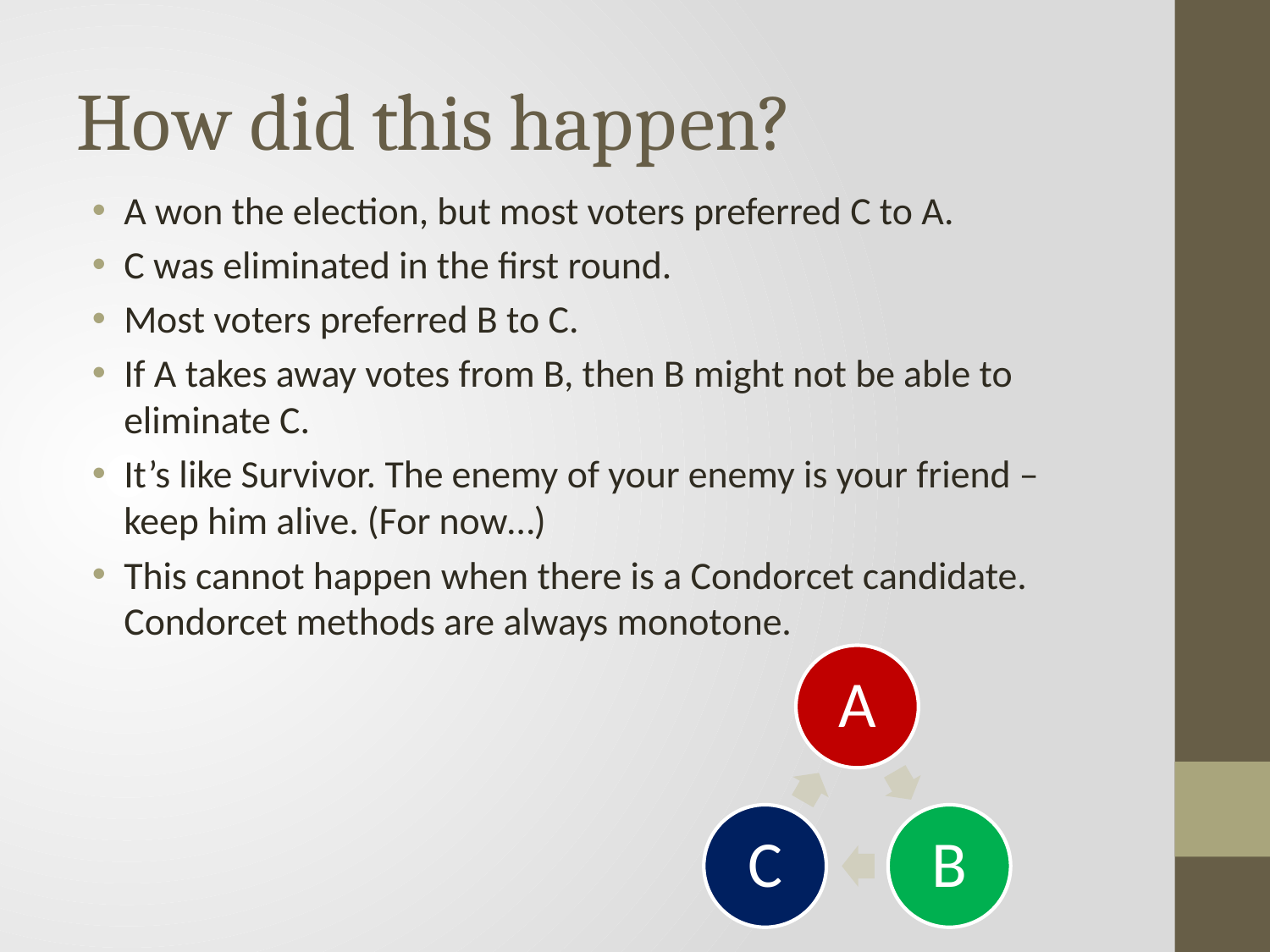

# How did this happen?
A won the election, but most voters preferred C to A.
C was eliminated in the first round.
Most voters preferred B to C.
If A takes away votes from B, then B might not be able to eliminate C.
It’s like Survivor. The enemy of your enemy is your friend – keep him alive. (For now…)
This cannot happen when there is a Condorcet candidate.
Condorcet methods are always monotone.
A

B

C